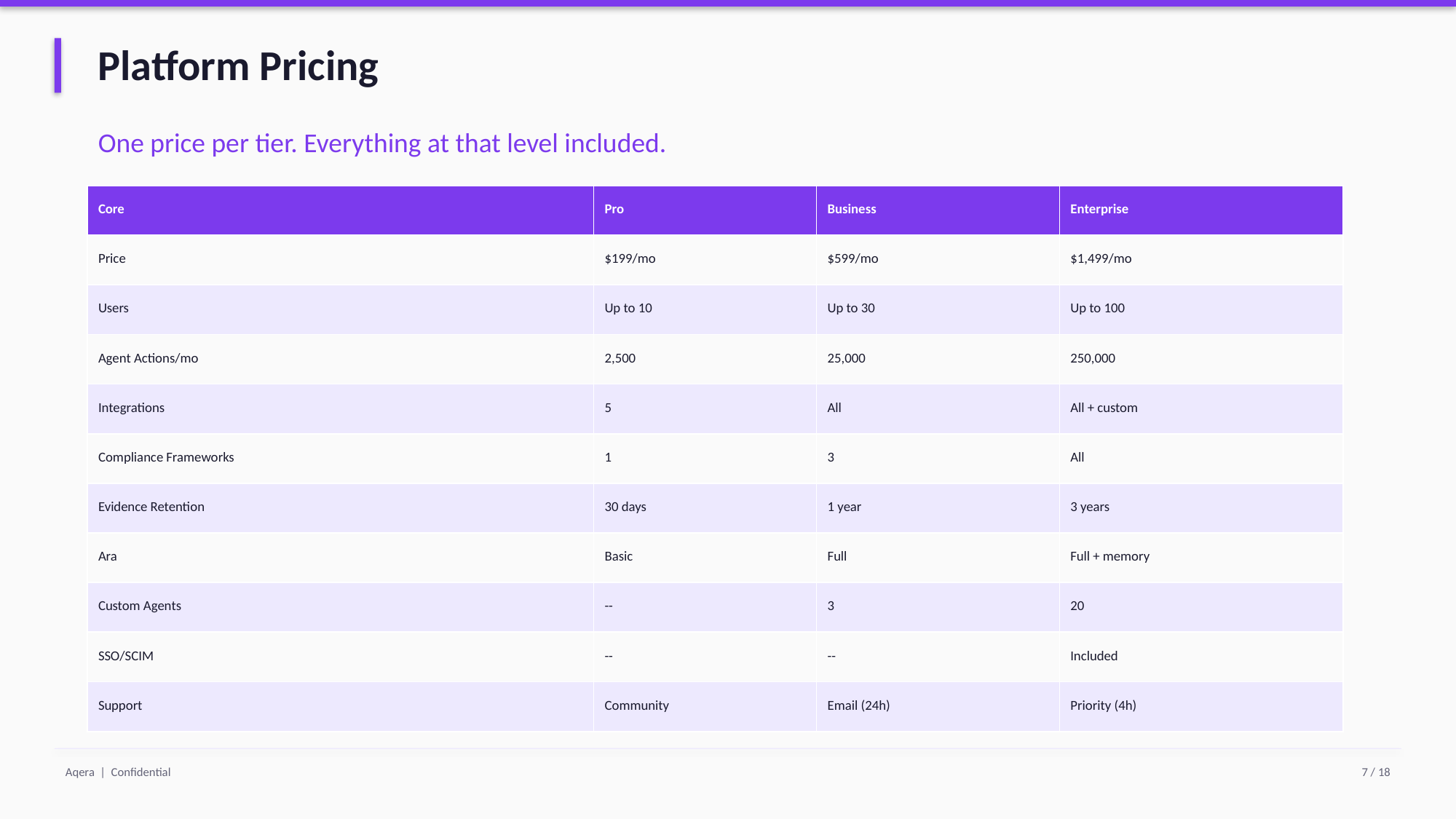

Platform Pricing

One price per tier. Everything at that level included.
| Core | Pro | Business | Enterprise |
| --- | --- | --- | --- |
| Price | $199/mo | $599/mo | $1,499/mo |
| Users | Up to 10 | Up to 30 | Up to 100 |
| Agent Actions/mo | 2,500 | 25,000 | 250,000 |
| Integrations | 5 | All | All + custom |
| Compliance Frameworks | 1 | 3 | All |
| Evidence Retention | 30 days | 1 year | 3 years |
| Ara | Basic | Full | Full + memory |
| Custom Agents | -- | 3 | 20 |
| SSO/SCIM | -- | -- | Included |
| Support | Community | Email (24h) | Priority (4h) |

Aqera  |  Confidential
7 / 18